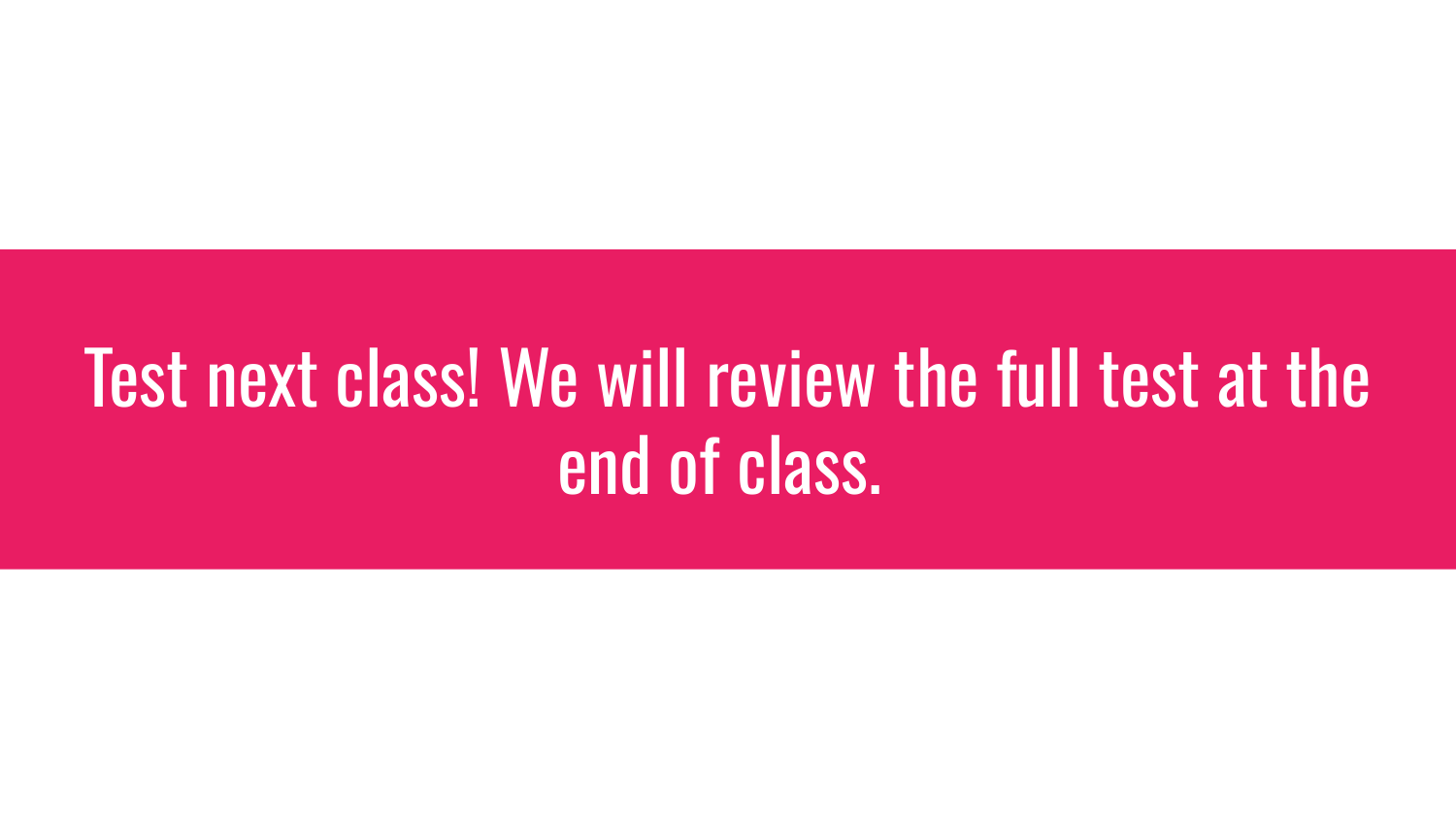

# Test next class! We will review the full test at the end of class.